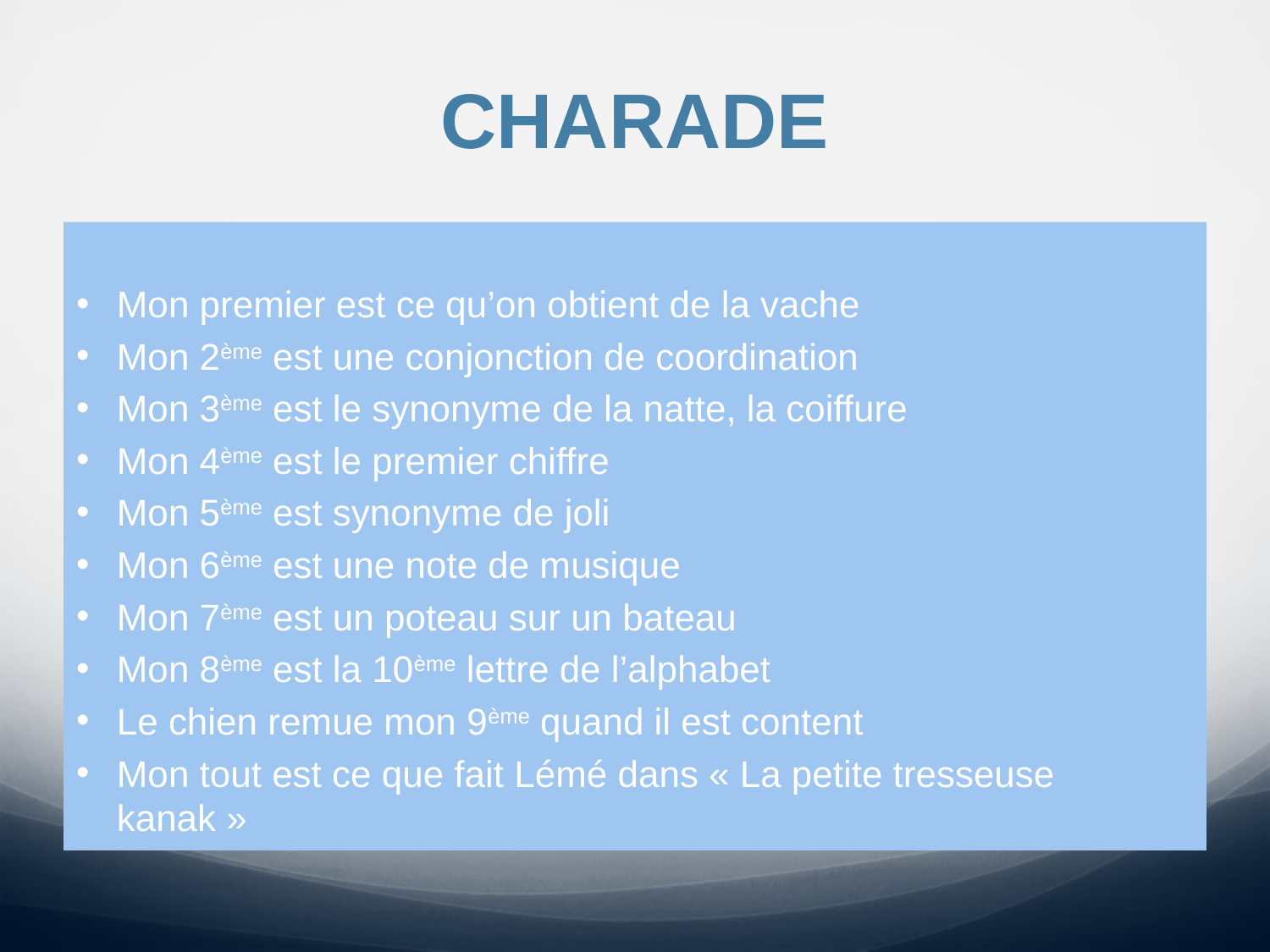

# Charade

Mon premier est ce qu’on obtient de la vache
Mon 2ème est une conjonction de coordination
Mon 3ème est le synonyme de la natte, la coiffure
Mon 4ème est le premier chiffre
Mon 5ème est synonyme de joli
Mon 6ème est une note de musique
Mon 7ème est un poteau sur un bateau
Mon 8ème est la 10ème lettre de l’alphabet
Le chien remue mon 9ème quand il est content
Mon tout est ce que fait Lémé dans « La petite tresseuse kanak »